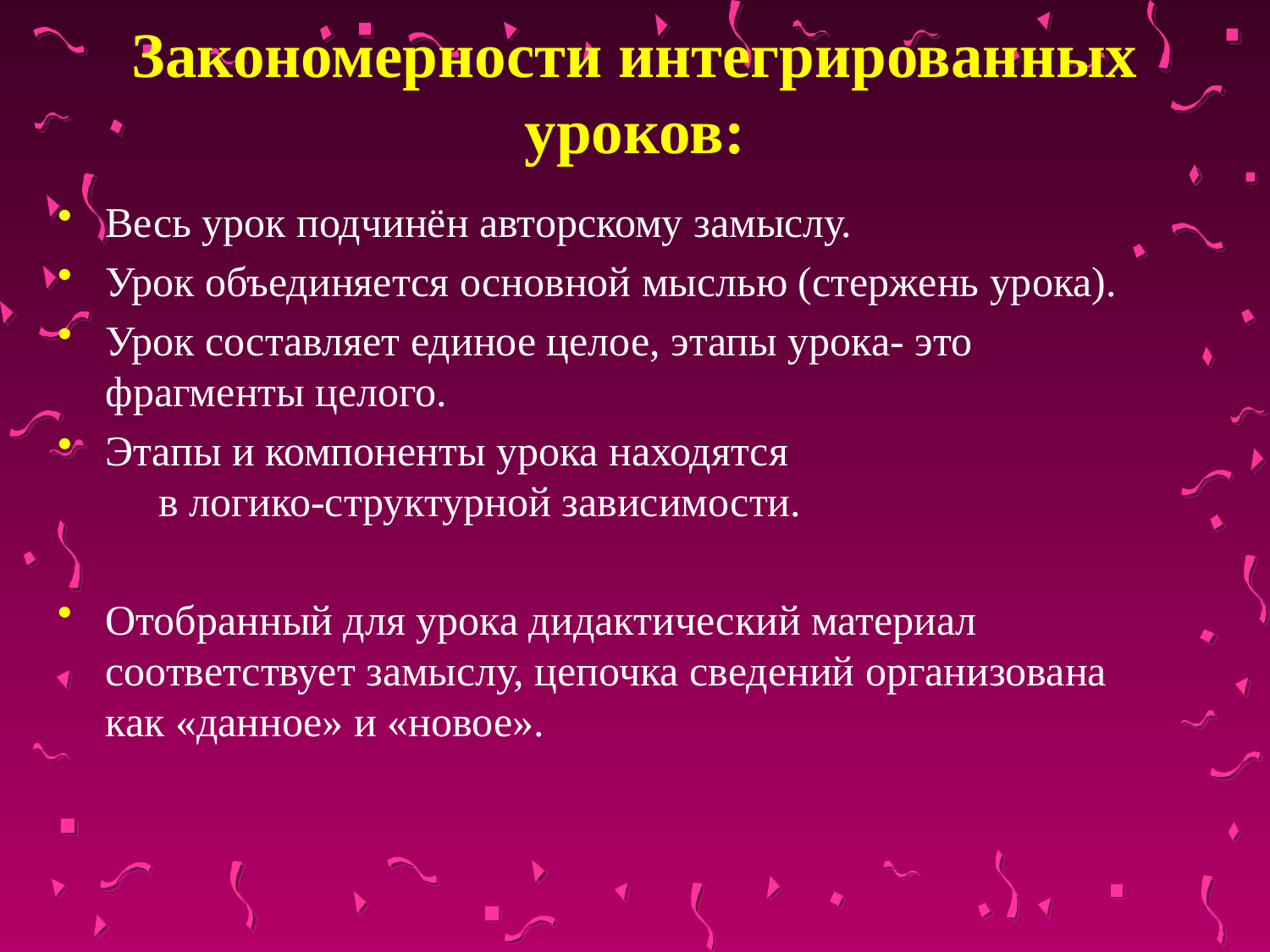

# Закономерности интегрированных уроков:
Весь урок подчинён авторскому замыслу.
Урок объединяется основной мыслью (стержень урока).
Урок составляет единое целое, этапы урока- это фрагменты целого.
Этапы и компоненты урока находятся                                         в логико-структурной зависимости.

Отобранный для урока дидактический материал соответствует замыслу, цепочка сведений организована как «данное» и «новое».